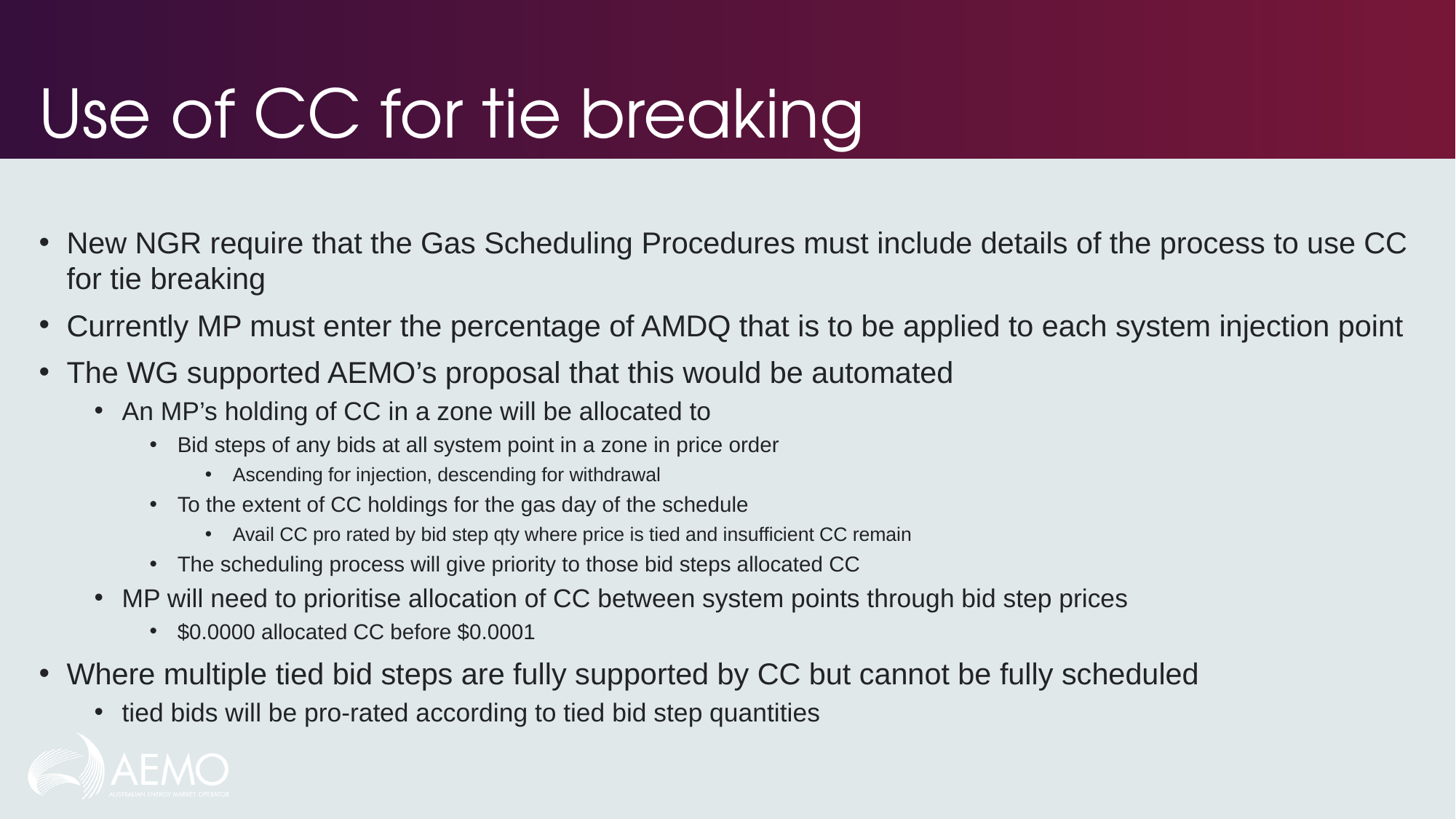

# Use of CC for tie breaking
New NGR require that the Gas Scheduling Procedures must include details of the process to use CC for tie breaking
Currently MP must enter the percentage of AMDQ that is to be applied to each system injection point
The WG supported AEMO’s proposal that this would be automated
An MP’s holding of CC in a zone will be allocated to
Bid steps of any bids at all system point in a zone in price order
Ascending for injection, descending for withdrawal
To the extent of CC holdings for the gas day of the schedule
Avail CC pro rated by bid step qty where price is tied and insufficient CC remain
The scheduling process will give priority to those bid steps allocated CC
MP will need to prioritise allocation of CC between system points through bid step prices
$0.0000 allocated CC before $0.0001
Where multiple tied bid steps are fully supported by CC but cannot be fully scheduled
tied bids will be pro-rated according to tied bid step quantities